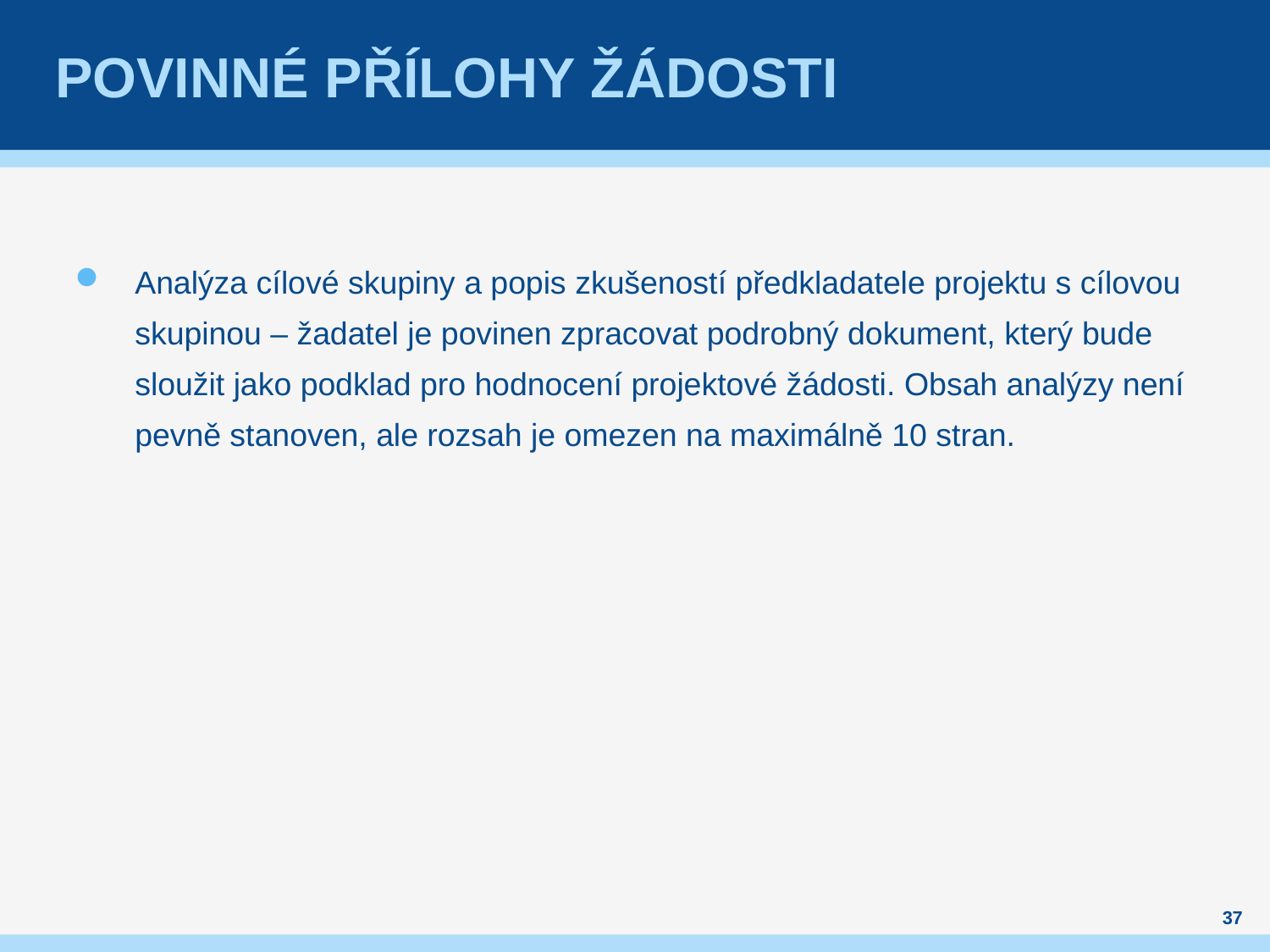

# Povinné přílohy žádosti
Analýza cílové skupiny a popis zkušeností předkladatele projektu s cílovou skupinou – žadatel je povinen zpracovat podrobný dokument, který bude sloužit jako podklad pro hodnocení projektové žádosti. Obsah analýzy není pevně stanoven, ale rozsah je omezen na maximálně 10 stran.
37